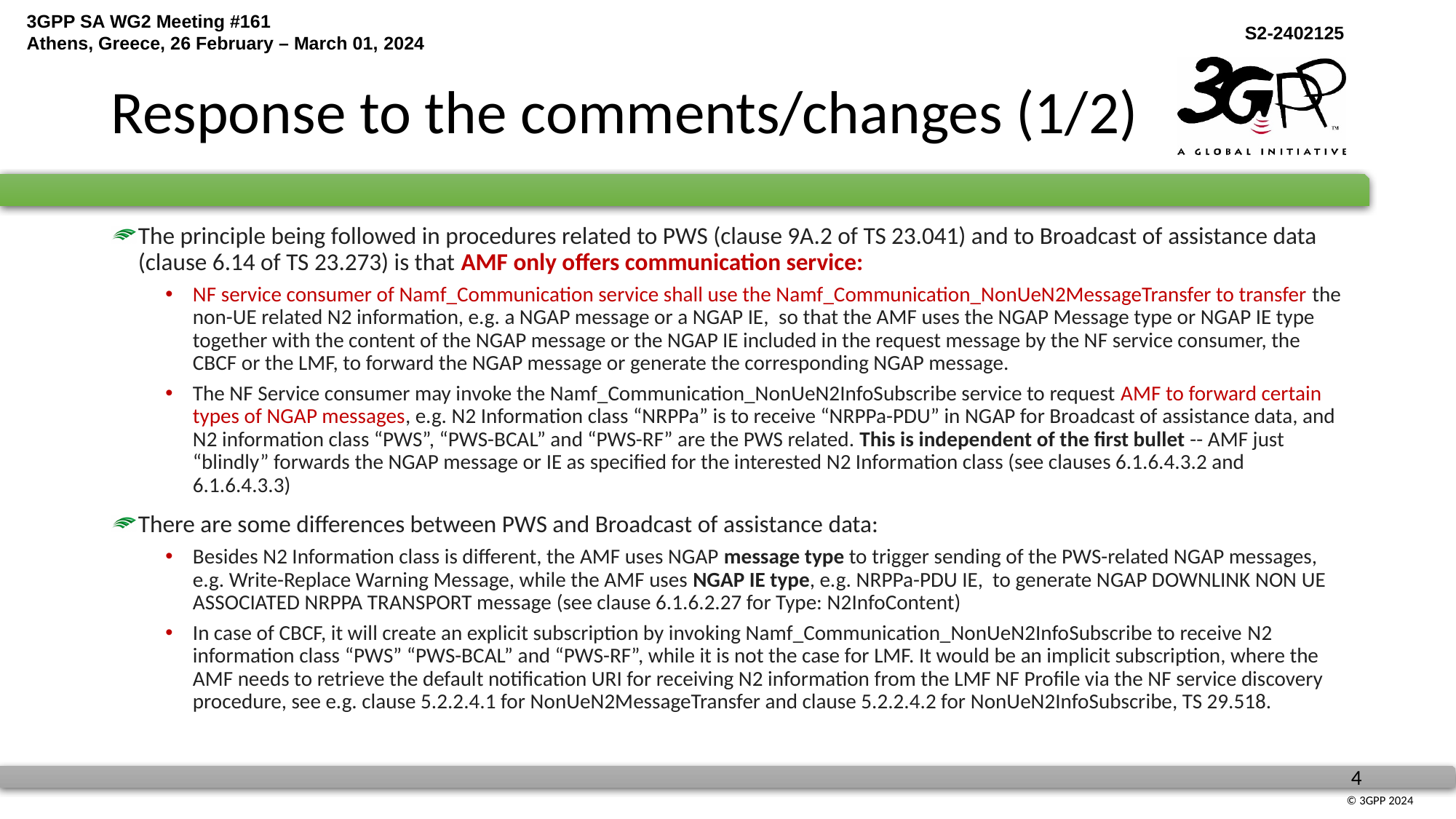

# Response to the comments/changes (1/2)
The principle being followed in procedures related to PWS (clause 9A.2 of TS 23.041) and to Broadcast of assistance data (clause 6.14 of TS 23.273) is that AMF only offers communication service:
NF service consumer of Namf_Communication service shall use the Namf_Communication_NonUeN2MessageTransfer to transfer the non-UE related N2 information, e.g. a NGAP message or a NGAP IE,  so that the AMF uses the NGAP Message type or NGAP IE type together with the content of the NGAP message or the NGAP IE included in the request message by the NF service consumer, the CBCF or the LMF, to forward the NGAP message or generate the corresponding NGAP message.
The NF Service consumer may invoke the Namf_Communication_NonUeN2InfoSubscribe service to request AMF to forward certain types of NGAP messages, e.g. N2 Information class “NRPPa” is to receive “NRPPa-PDU” in NGAP for Broadcast of assistance data, and N2 information class “PWS”, “PWS-BCAL” and “PWS-RF” are the PWS related. This is independent of the first bullet -- AMF just “blindly” forwards the NGAP message or IE as specified for the interested N2 Information class (see clauses 6.1.6.4.3.2 and 6.1.6.4.3.3)
There are some differences between PWS and Broadcast of assistance data:
Besides N2 Information class is different, the AMF uses NGAP message type to trigger sending of the PWS-related NGAP messages, e.g. Write-Replace Warning Message, while the AMF uses NGAP IE type, e.g. NRPPa-PDU IE,  to generate NGAP DOWNLINK NON UE ASSOCIATED NRPPA TRANSPORT message (see clause 6.1.6.2.27 for Type: N2InfoContent)
In case of CBCF, it will create an explicit subscription by invoking Namf_Communication_NonUeN2InfoSubscribe to receive N2 information class “PWS” “PWS-BCAL” and “PWS-RF”, while it is not the case for LMF. It would be an implicit subscription, where the AMF needs to retrieve the default notification URI for receiving N2 information from the LMF NF Profile via the NF service discovery procedure, see e.g. clause 5.2.2.4.1 for NonUeN2MessageTransfer and clause 5.2.2.4.2 for NonUeN2InfoSubscribe, TS 29.518.